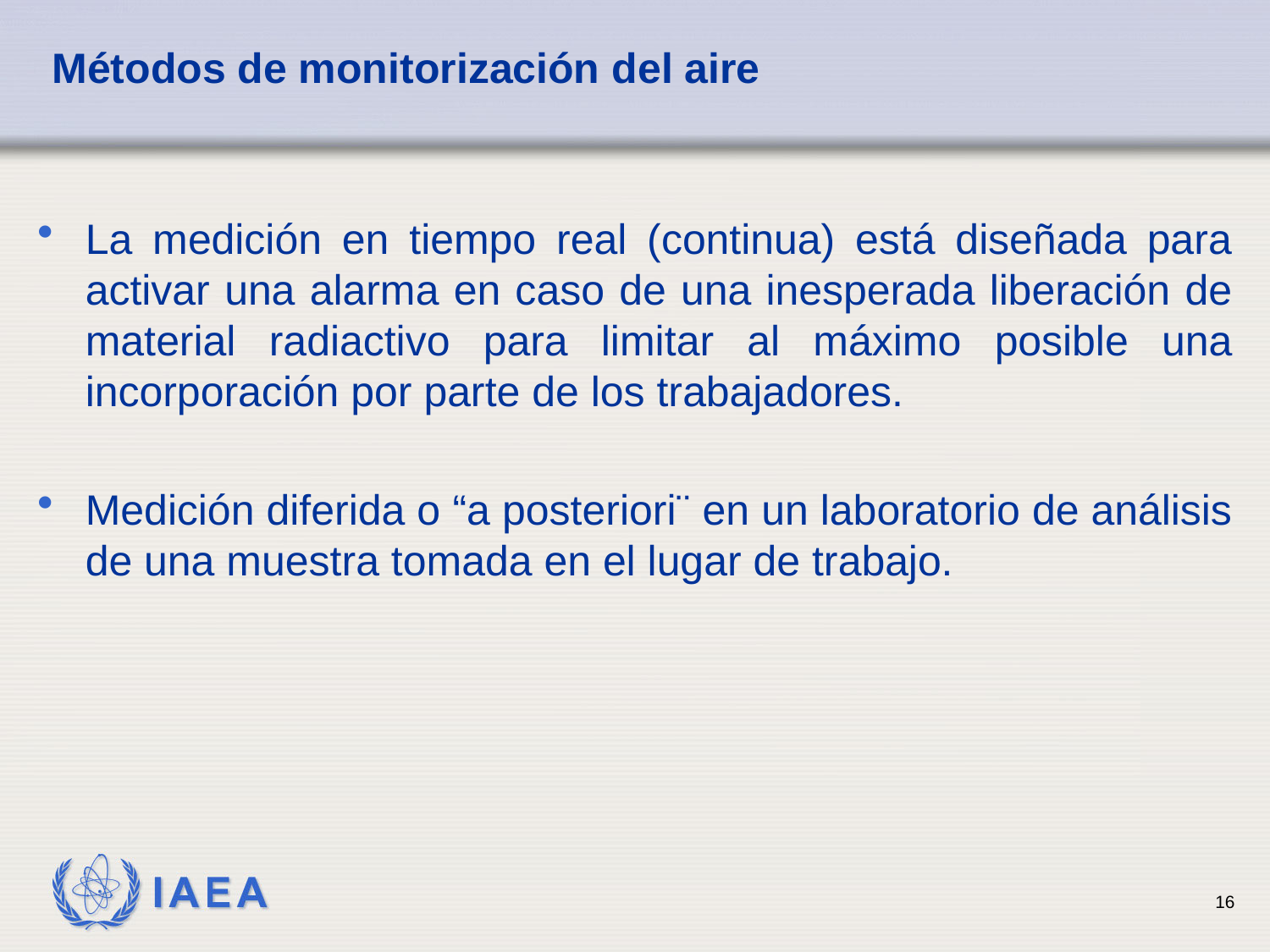

# Métodos de monitorización del aire

La medición en tiempo real (continua) está diseñada para activar una alarma en caso de una inesperada liberación de material radiactivo para limitar al máximo posible una incorporación por parte de los trabajadores.

Medición diferida o “a posteriori¨ en un laboratorio de análisis de una muestra tomada en el lugar de trabajo.

16